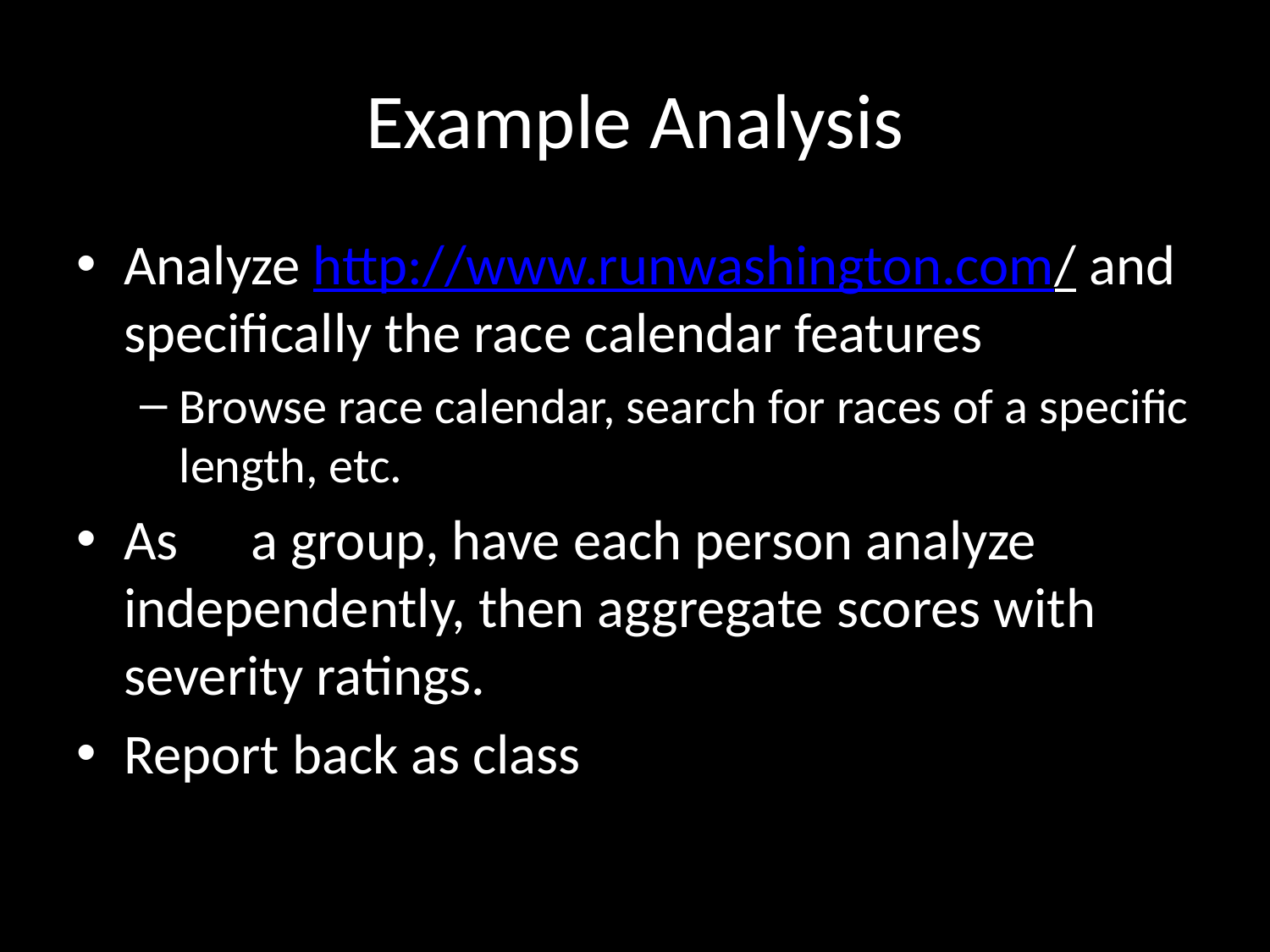

# Example Analysis
Analyze http://www.runwashington.com/ and specifically the race calendar features
Browse race calendar, search for races of a specific length, etc.
As 	a group, have each person analyze independently, then aggregate scores with severity ratings.
Report back as class